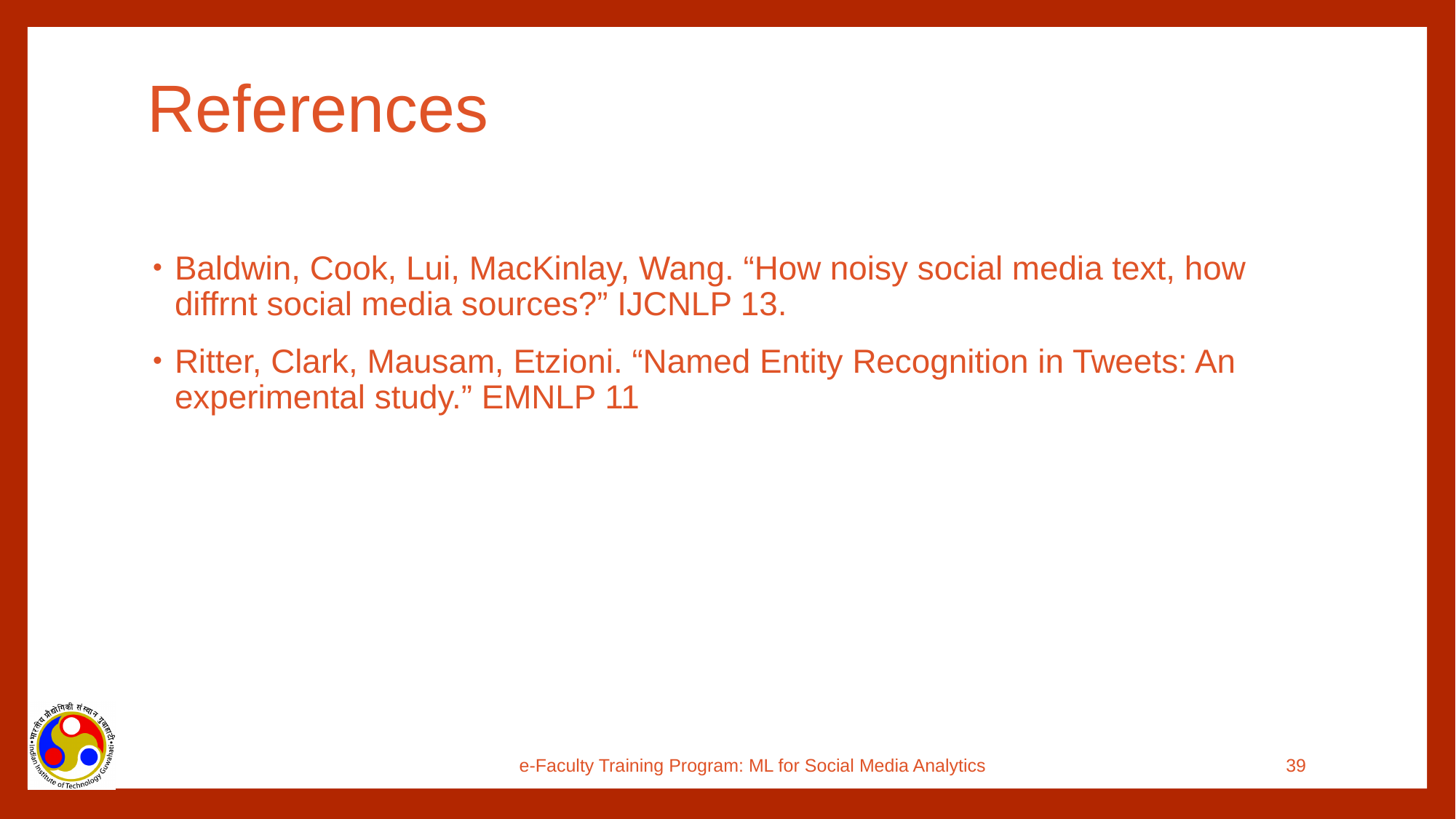

# References
Baldwin, Cook, Lui, MacKinlay, Wang. “How noisy social media text, how diffrnt social media sources?” IJCNLP 13.
Ritter, Clark, Mausam, Etzioni. “Named Entity Recognition in Tweets: An experimental study.” EMNLP 11
e-Faculty Training Program: ML for Social Media Analytics
39